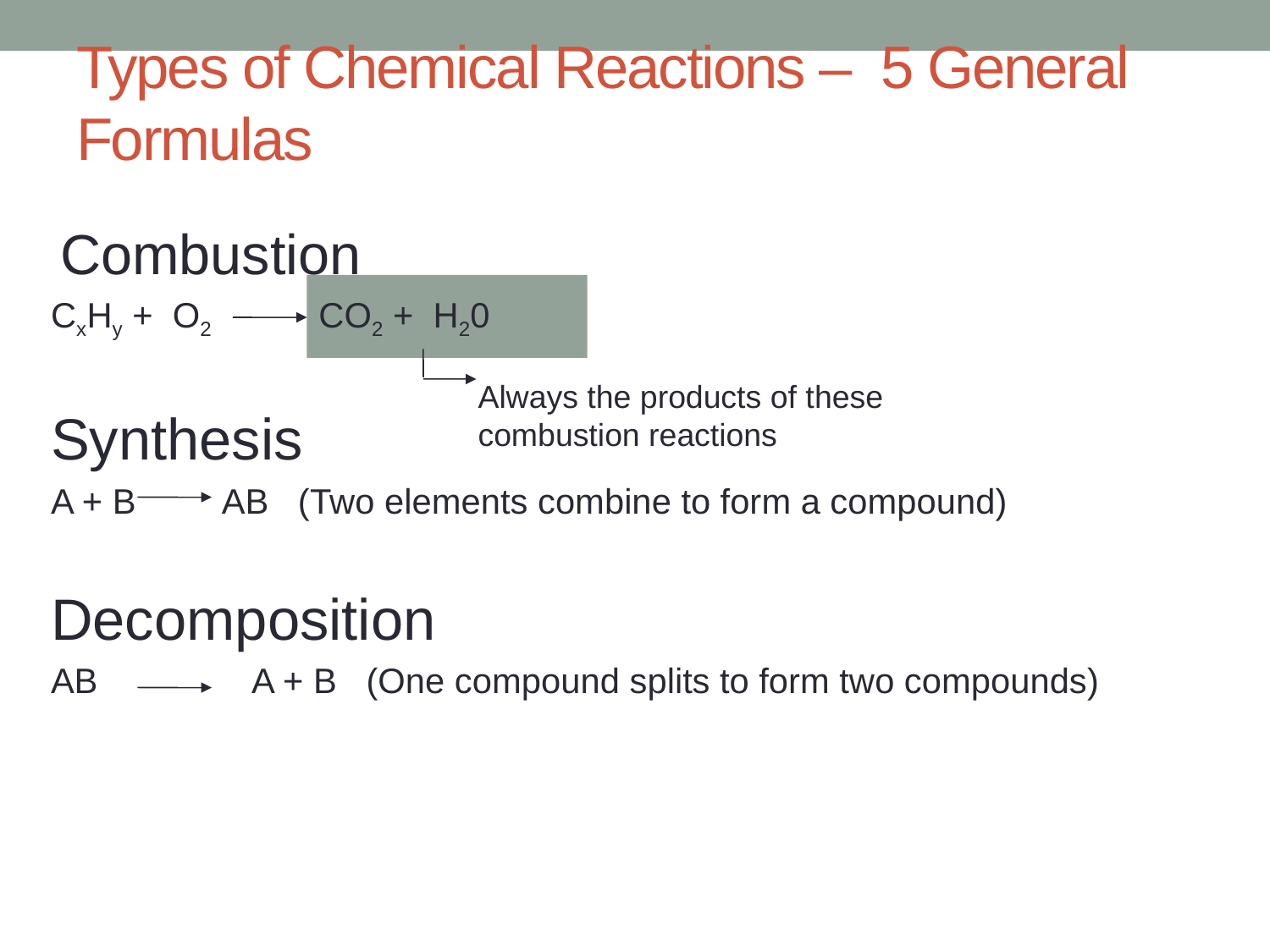

# Types of Chemical Reactions –  5 General Formulas
    Combustion
CxHy +  O2           CO2 +  H20

Synthesis
A + B         AB   (Two elements combine to form a compound)

Decomposition
AB                A + B   (One compound splits to form two compounds)

Always the products of these combustion reactions